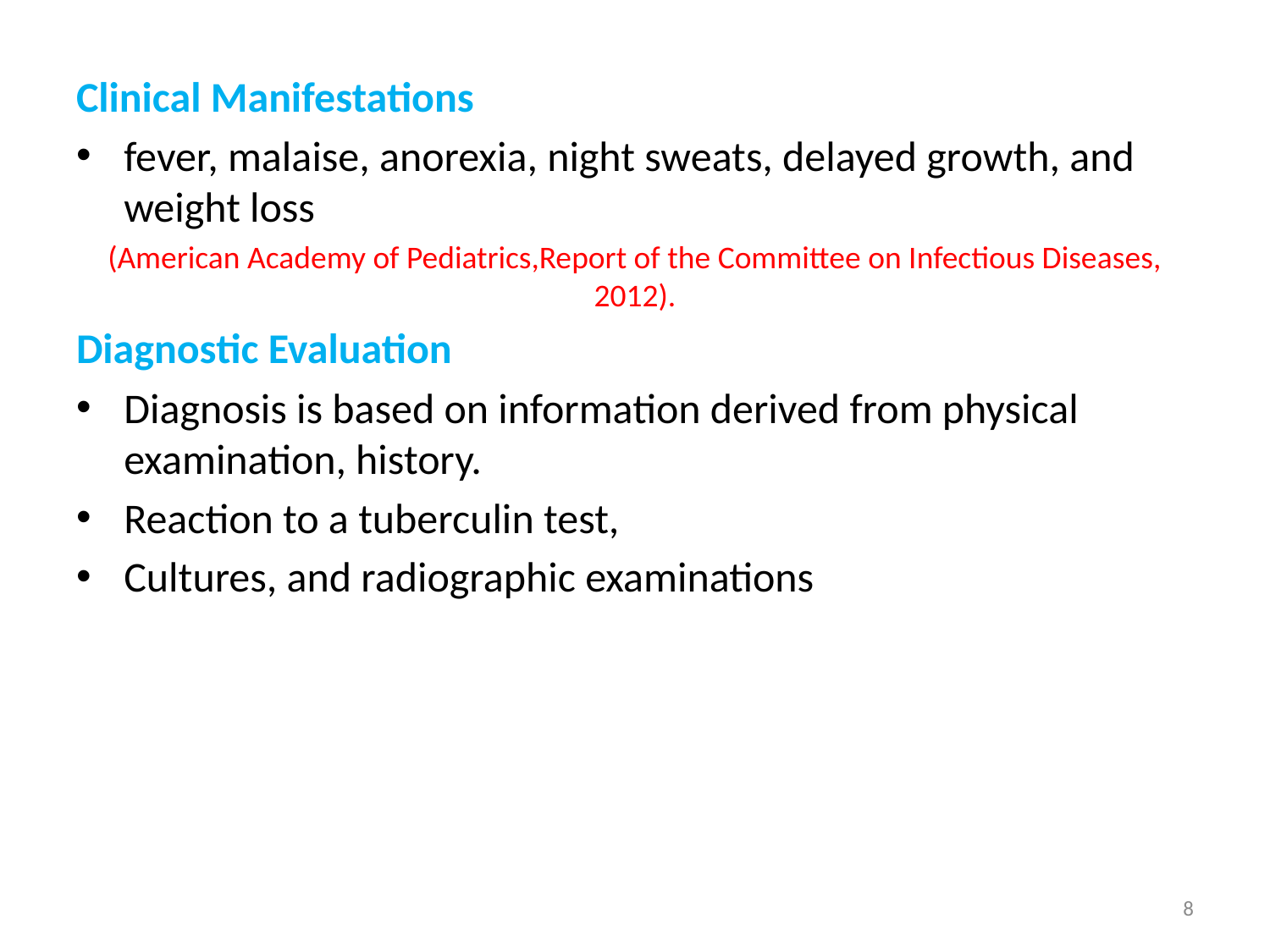

Clinical Manifestations
fever, malaise, anorexia, night sweats, delayed growth, and weight loss
(American Academy of Pediatrics,Report of the Committee on Infectious Diseases, 2012).
Diagnostic Evaluation
Diagnosis is based on information derived from physical examination, history.
Reaction to a tuberculin test,
Cultures, and radiographic examinations
8